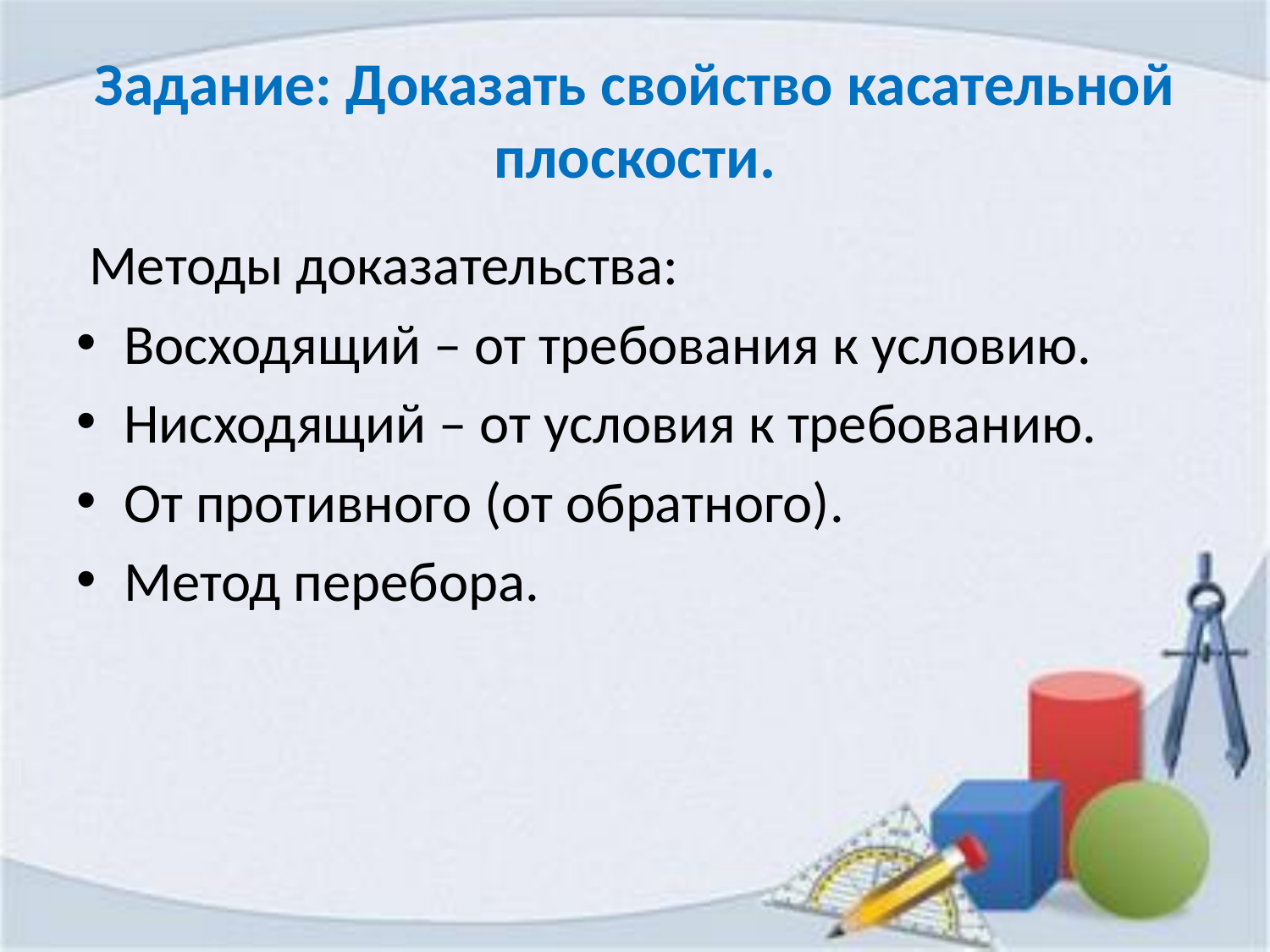

# Задание: Доказать свойство касательной плоскости.
 Методы доказательства:
Восходящий – от требования к условию.
Нисходящий – от условия к требованию.
От противного (от обратного).
Метод перебора.